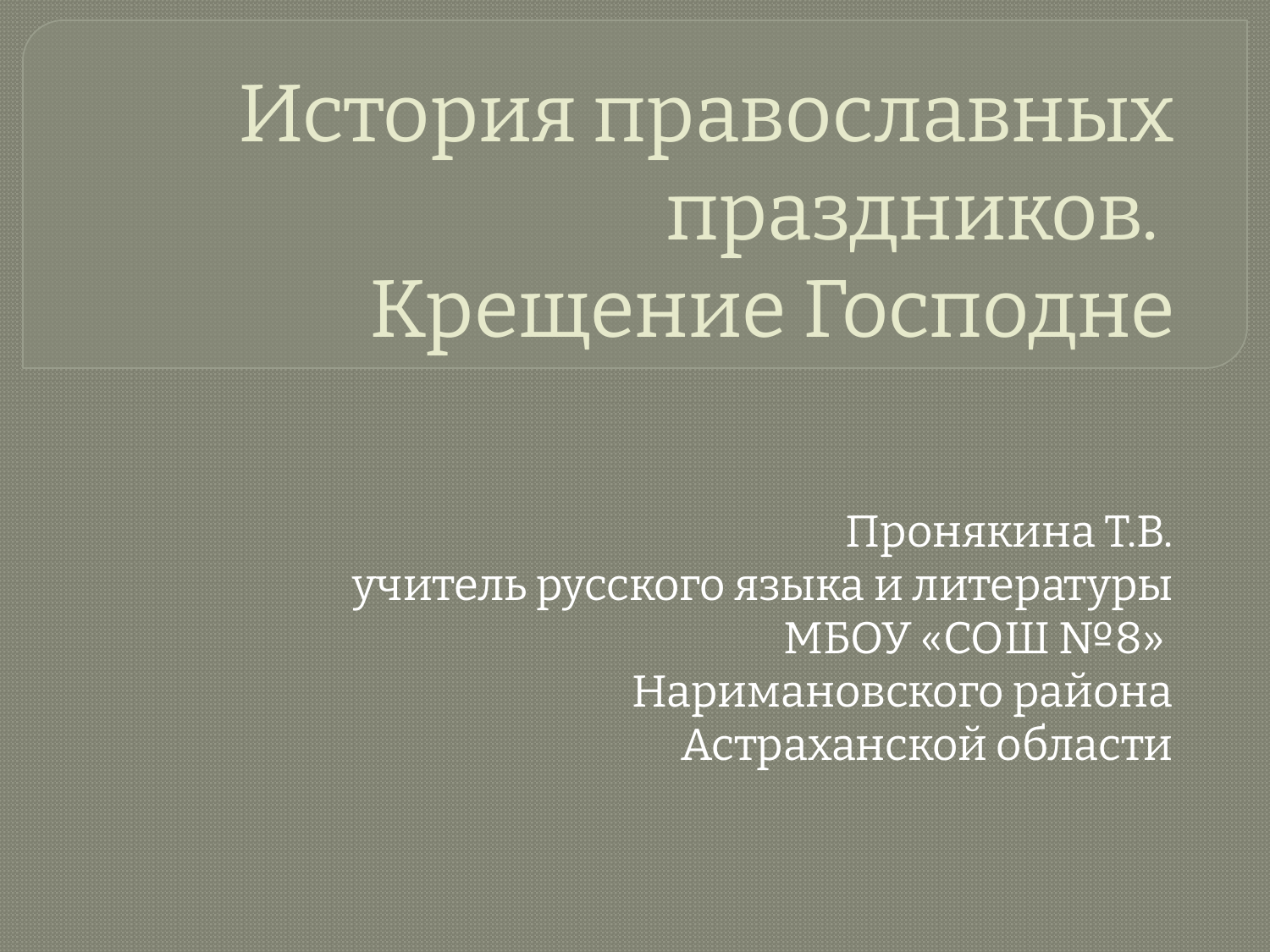

# История православных праздников. Крещение Господне
Пронякина Т.В.
учитель русского языка и литературы
МБОУ «СОШ №8»
Наримановского района
Астраханской области